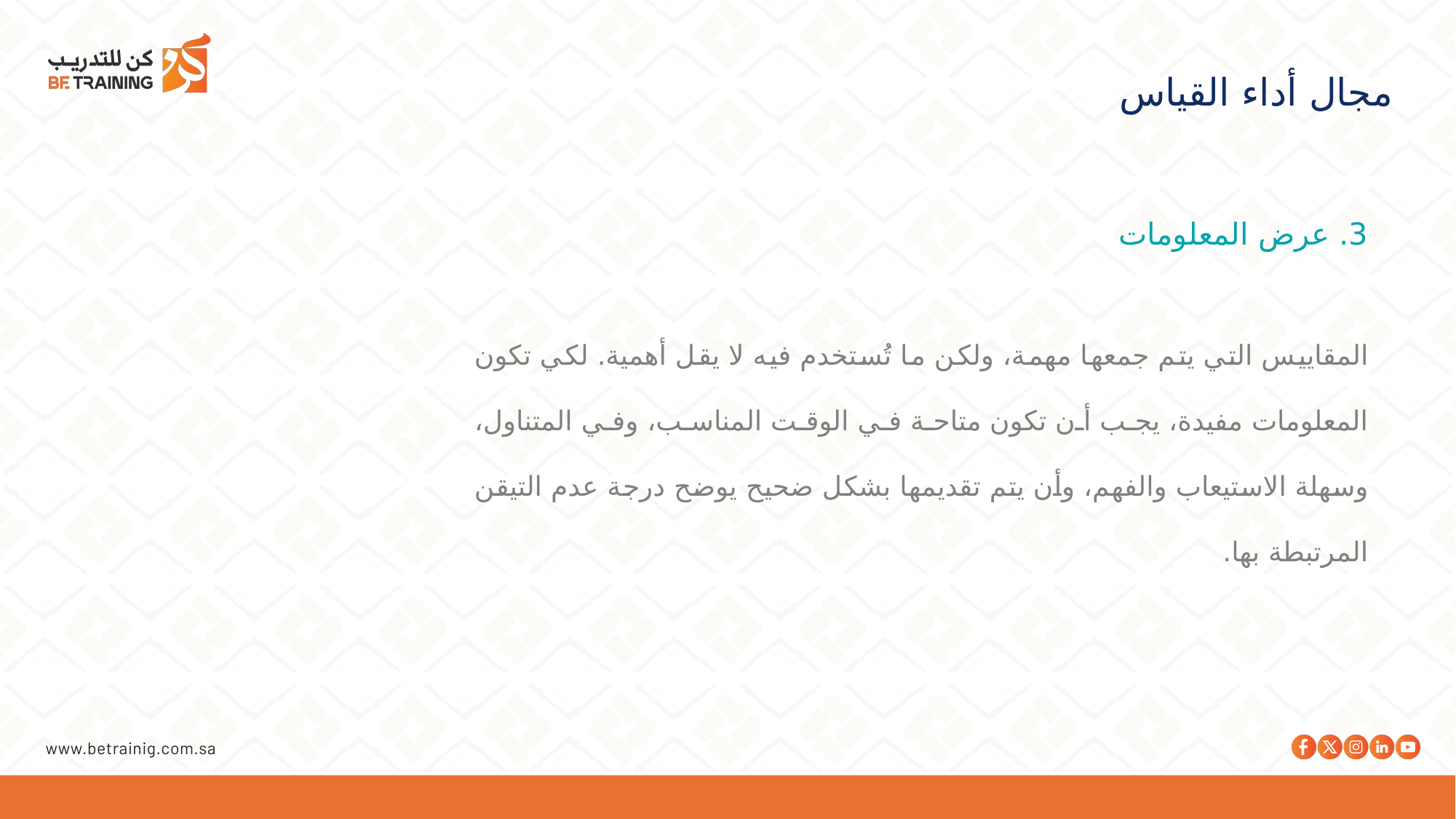

مجال أداء القياس
3. عرض المعلومات

المقاييس التي يتم جمعها مهمة، ولكن ما تُستخدم فيه لا يقل أهمية. لكي تكون المعلومات مفيدة، يجب أن تكون متاحة في الوقت المناسب، وفي المتناول، وسهلة الاستيعاب والفهم، وأن يتم تقديمها بشكل ضحيح يوضح درجة عدم التيقن المرتبطة بها.